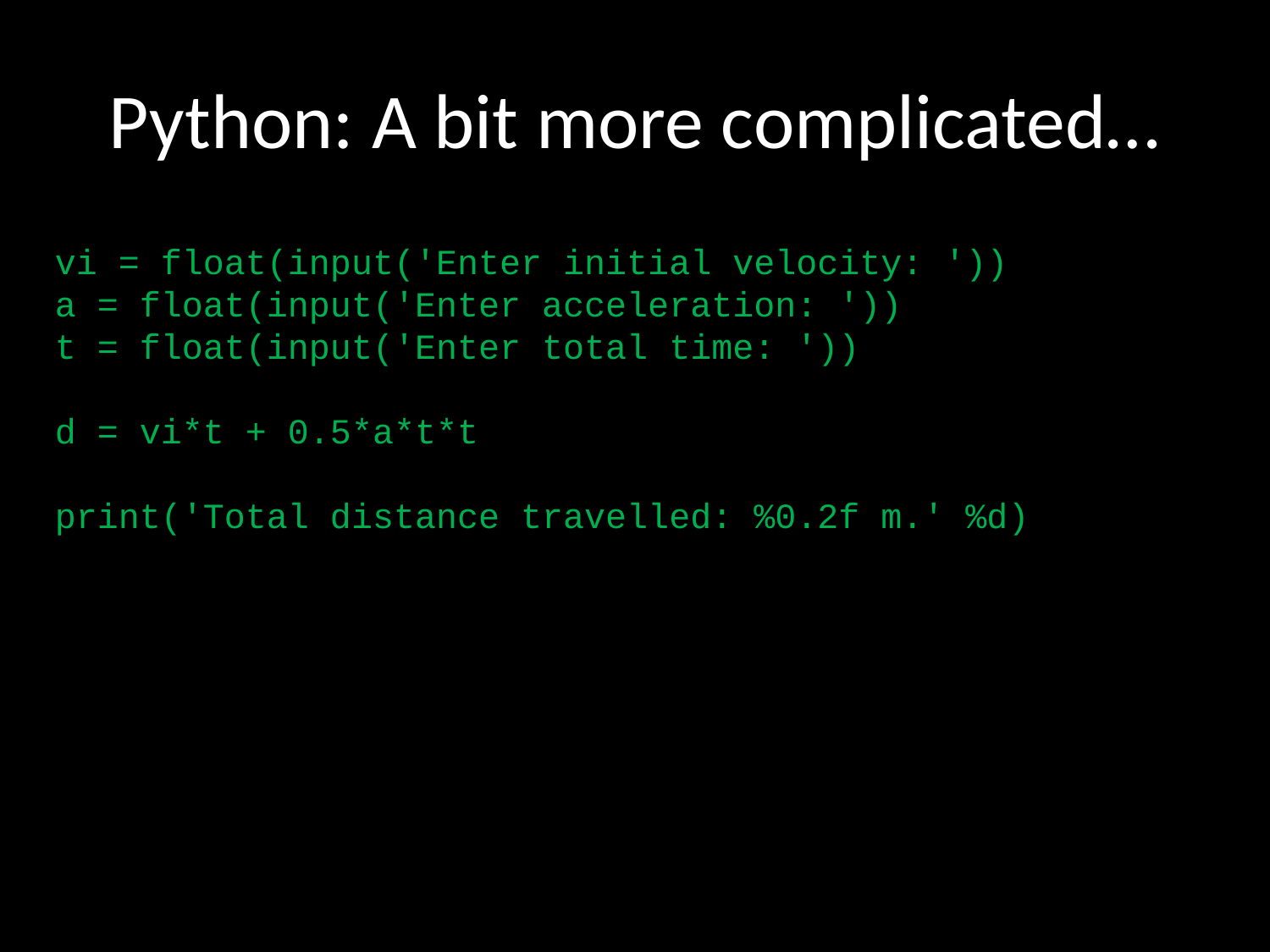

# Python: A bit more complicated…
vi = float(input('Enter initial velocity: '))
a = float(input('Enter acceleration: '))
t = float(input('Enter total time: '))
d = vi*t + 0.5*a*t*t

print('Total distance travelled: %0.2f m.' %d)